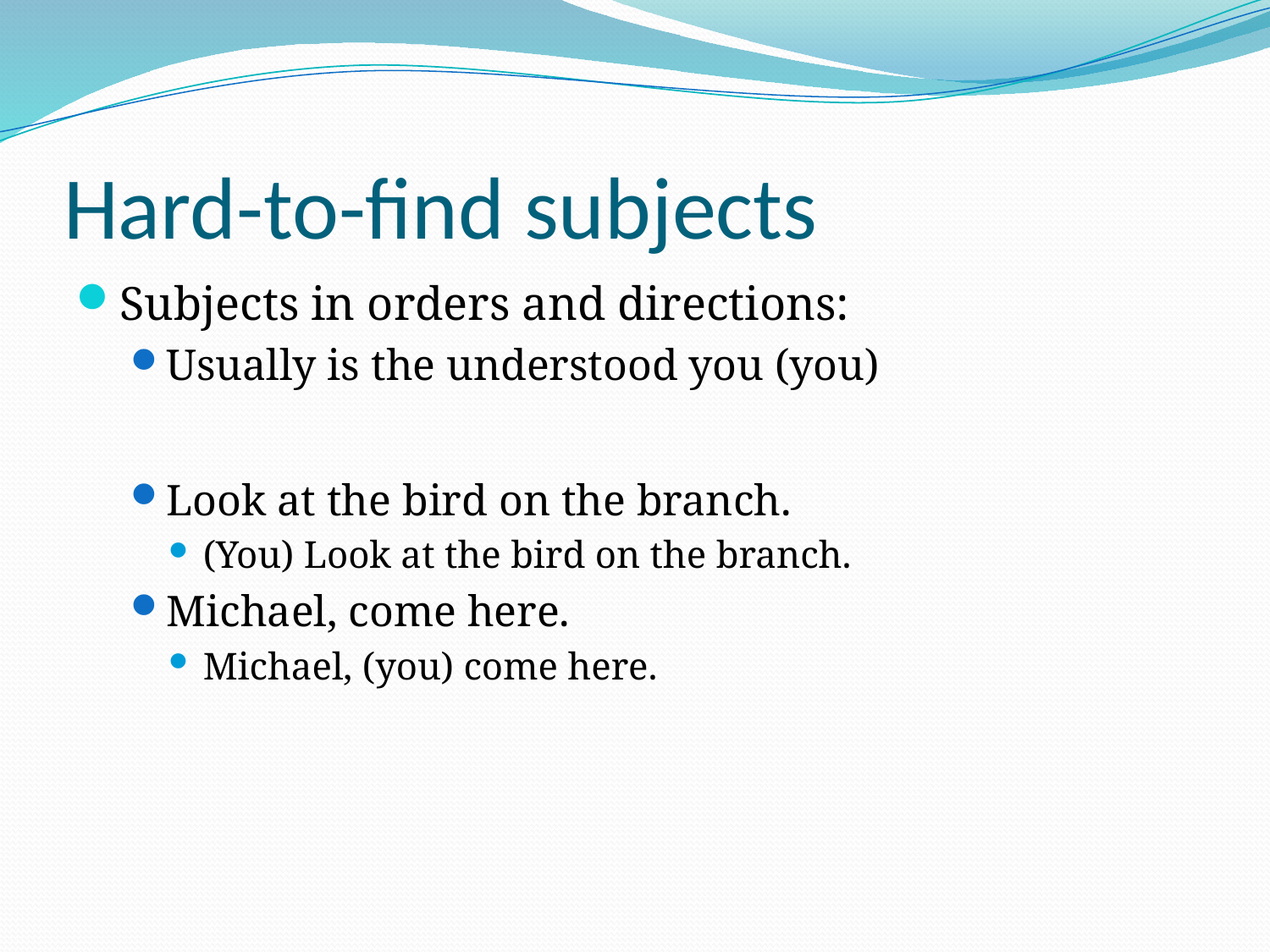

# Hard-to-find subjects
Subjects in orders and directions:
Usually is the understood you (you)

Look at the bird on the branch.
(You) Look at the bird on the branch.
Michael, come here.
Michael, (you) come here.